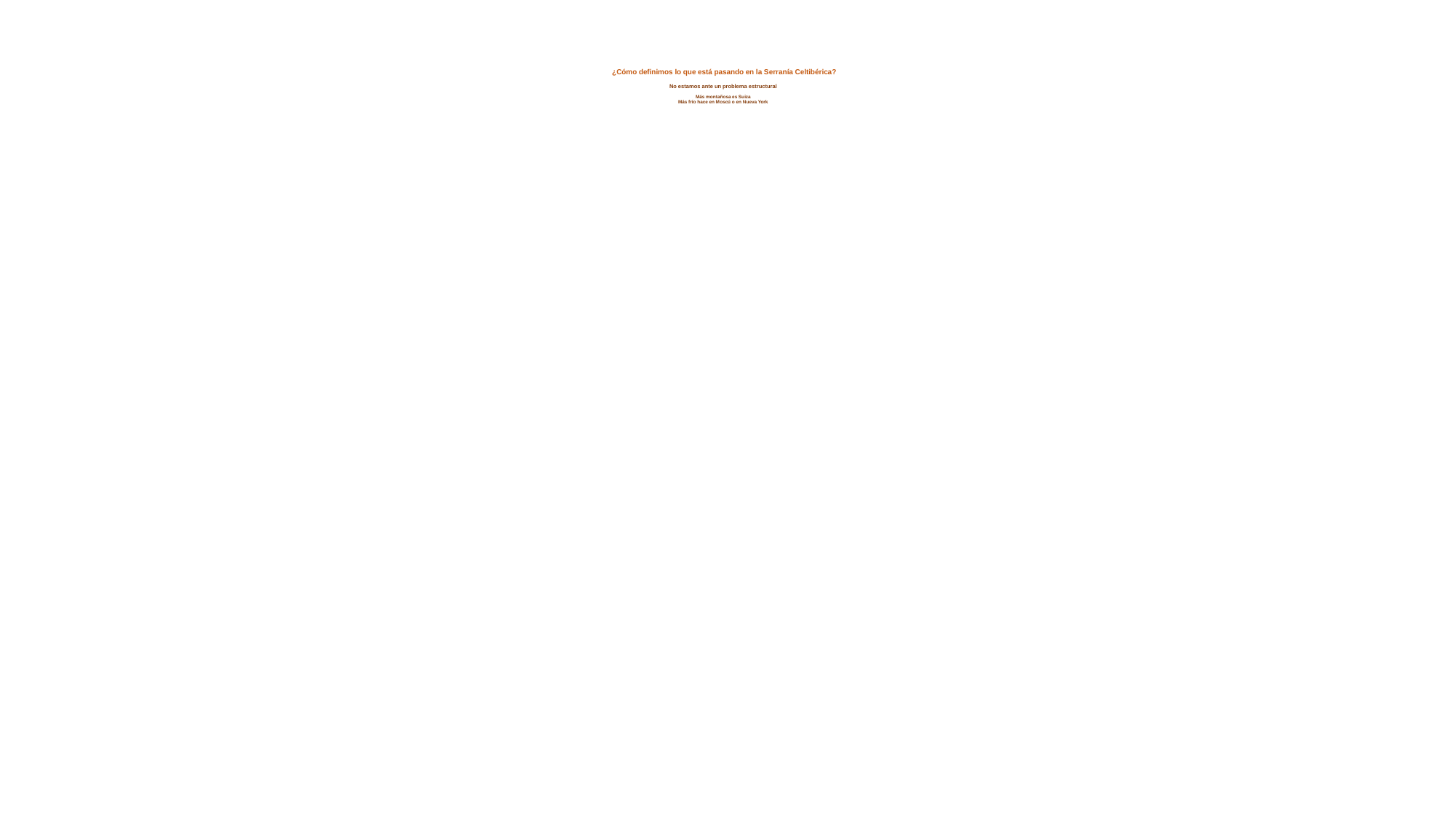

# ¿Cómo definimos lo que está pasando en la Serranía Celtibérica? No estamos ante un problema estructural Más montañosa es Suiza Más frío hace en Moscú o en Nueva York